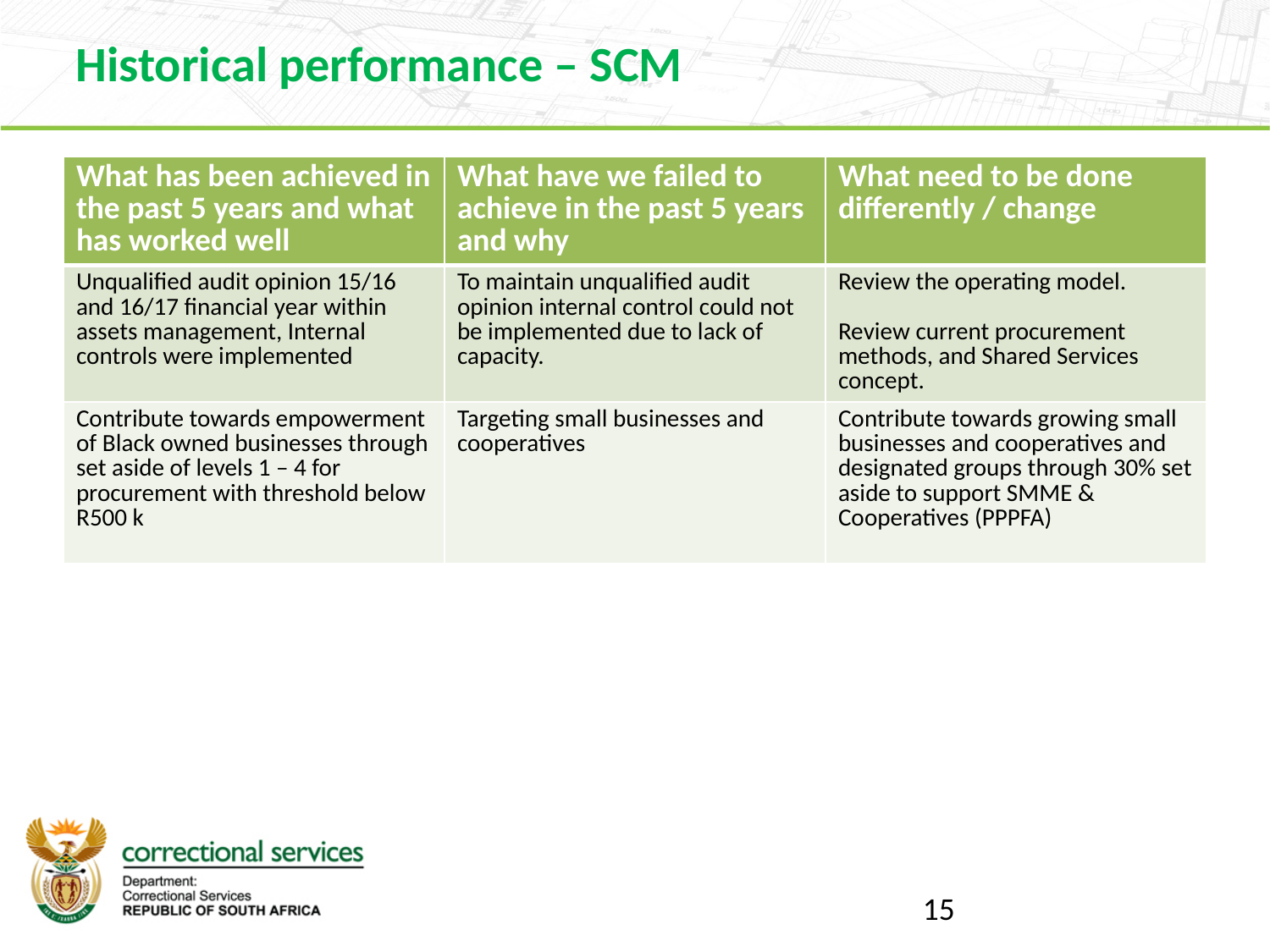

Historical performance – SCM
| What has been achieved in the past 5 years and what has worked well | What have we failed to achieve in the past 5 years and why | What need to be done differently / change |
| --- | --- | --- |
| Unqualified audit opinion 15/16 and 16/17 financial year within assets management, Internal controls were implemented | To maintain unqualified audit opinion internal control could not be implemented due to lack of capacity. | Review the operating model. Review current procurement methods, and Shared Services concept. |
| Contribute towards empowerment of Black owned businesses through set aside of levels 1 – 4 for procurement with threshold below R500 k | Targeting small businesses and cooperatives | Contribute towards growing small businesses and cooperatives and designated groups through 30% set aside to support SMME & Cooperatives (PPPFA) |
15